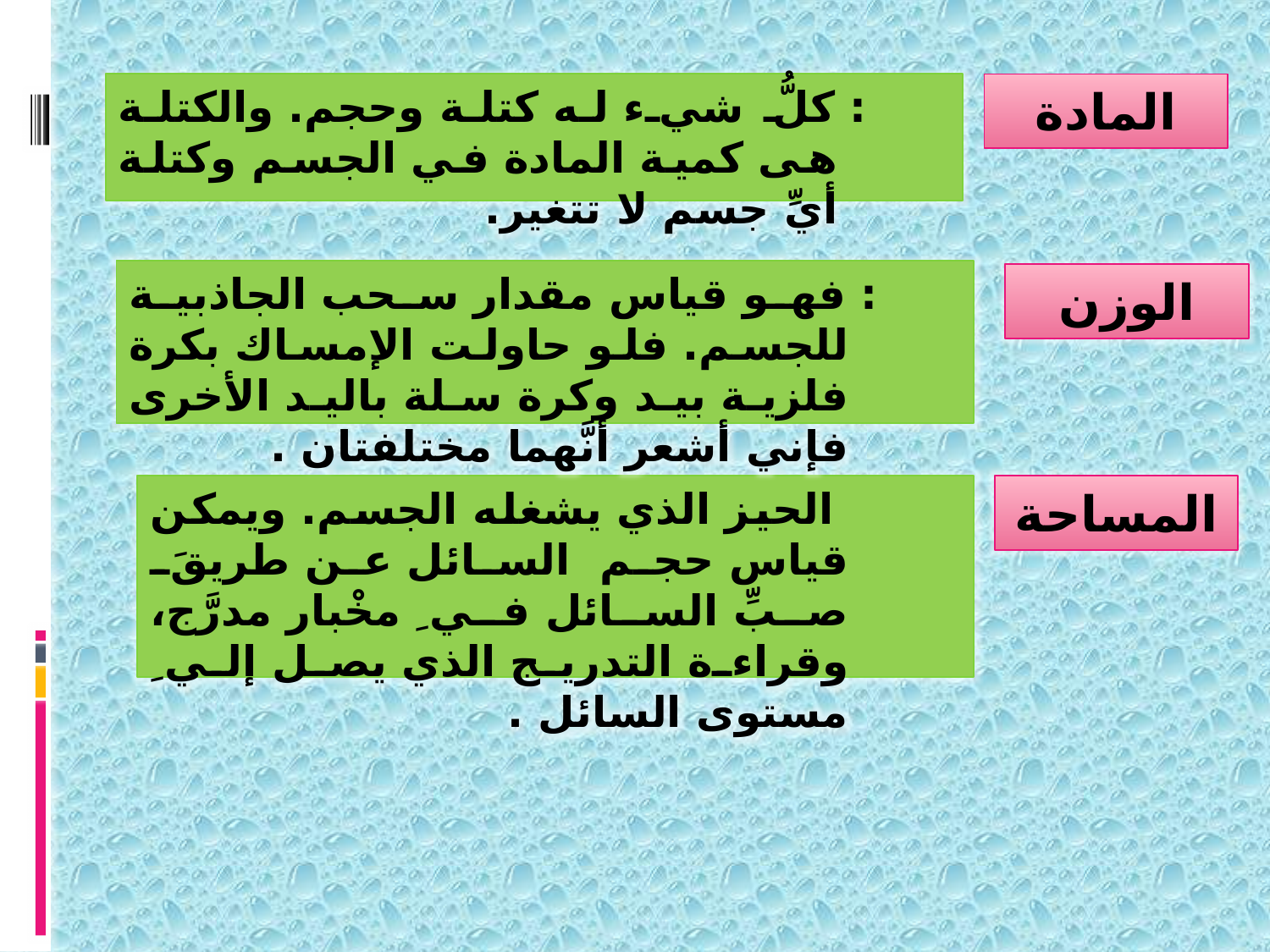

: كلُّ شيء له كتلة وحجم. والكتلة هى كمية المادة في الجسم وكتلة أيِّ جسم لا تتغير.
# المادة
     : فهو قياس مقدار سحب الجاذبية للجسم. فلو حاولت الإمساك بكرة فلزية بيد وكرة سلة باليد الأخرى فإني أشعر أنَّهما مختلفتان .
الوزن
        الحيز الذي يشغله الجسم. ويمكن قياس حجم  السائل عن طريقَ صبِّ السائل في ِ مخْبار مدرَّج، وقراءة التدريج الذي يصل إلي ِ مستوى السائل .
المساحة